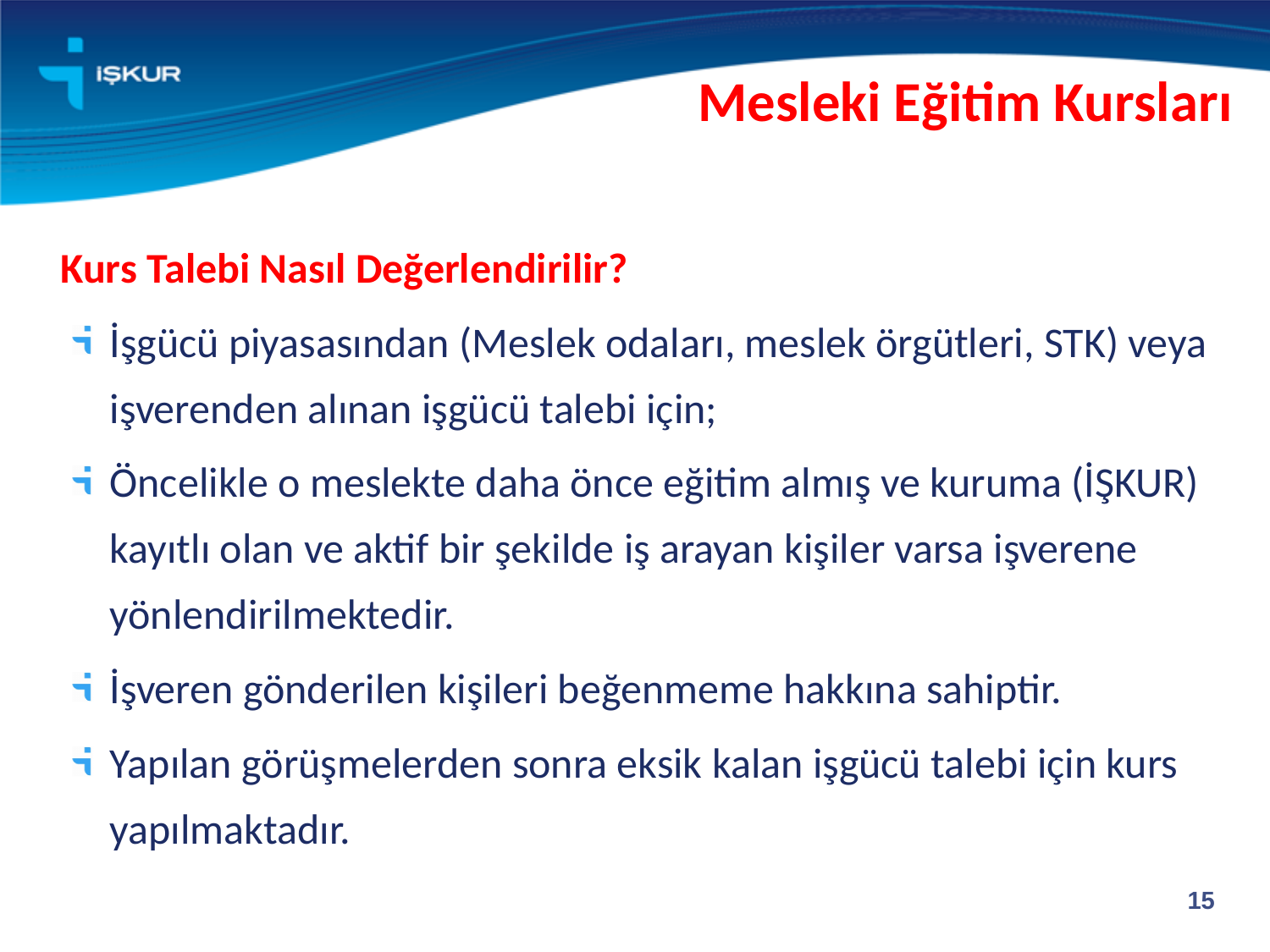

Mesleki Eğitim Kursları
Kurs Talebi Nasıl Değerlendirilir?
İşgücü piyasasından (Meslek odaları, meslek örgütleri, STK) veya işverenden alınan işgücü talebi için;
Öncelikle o meslekte daha önce eğitim almış ve kuruma (İŞKUR) kayıtlı olan ve aktif bir şekilde iş arayan kişiler varsa işverene yönlendirilmektedir.
İşveren gönderilen kişileri beğenmeme hakkına sahiptir.
Yapılan görüşmelerden sonra eksik kalan işgücü talebi için kurs yapılmaktadır.
15